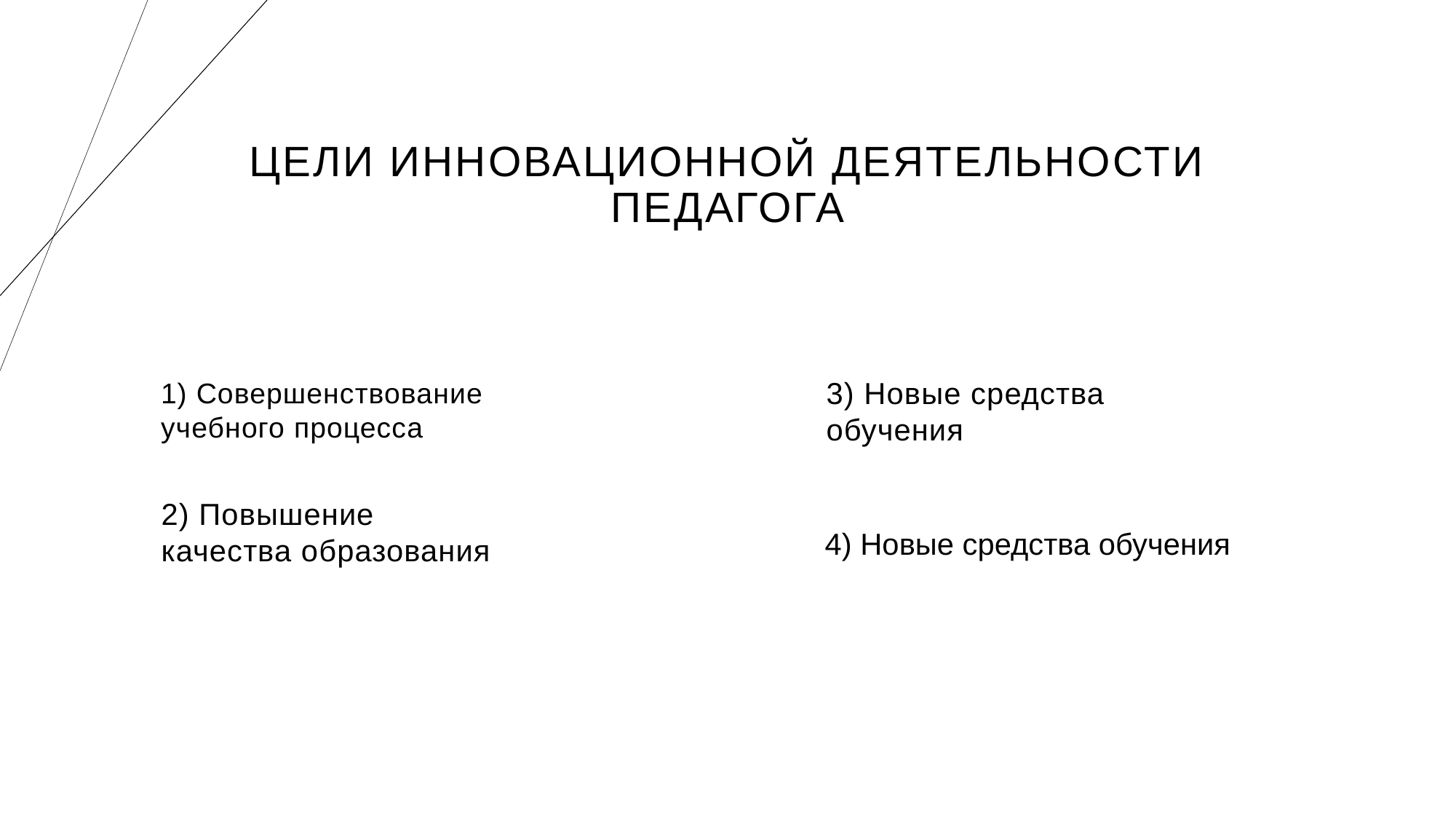

# Цели инновационной деятельности педагога
3) Новые средства обучения
1) Совершенствование учебного процесса
2) Повышение качества образования
4) Новые средства обучения